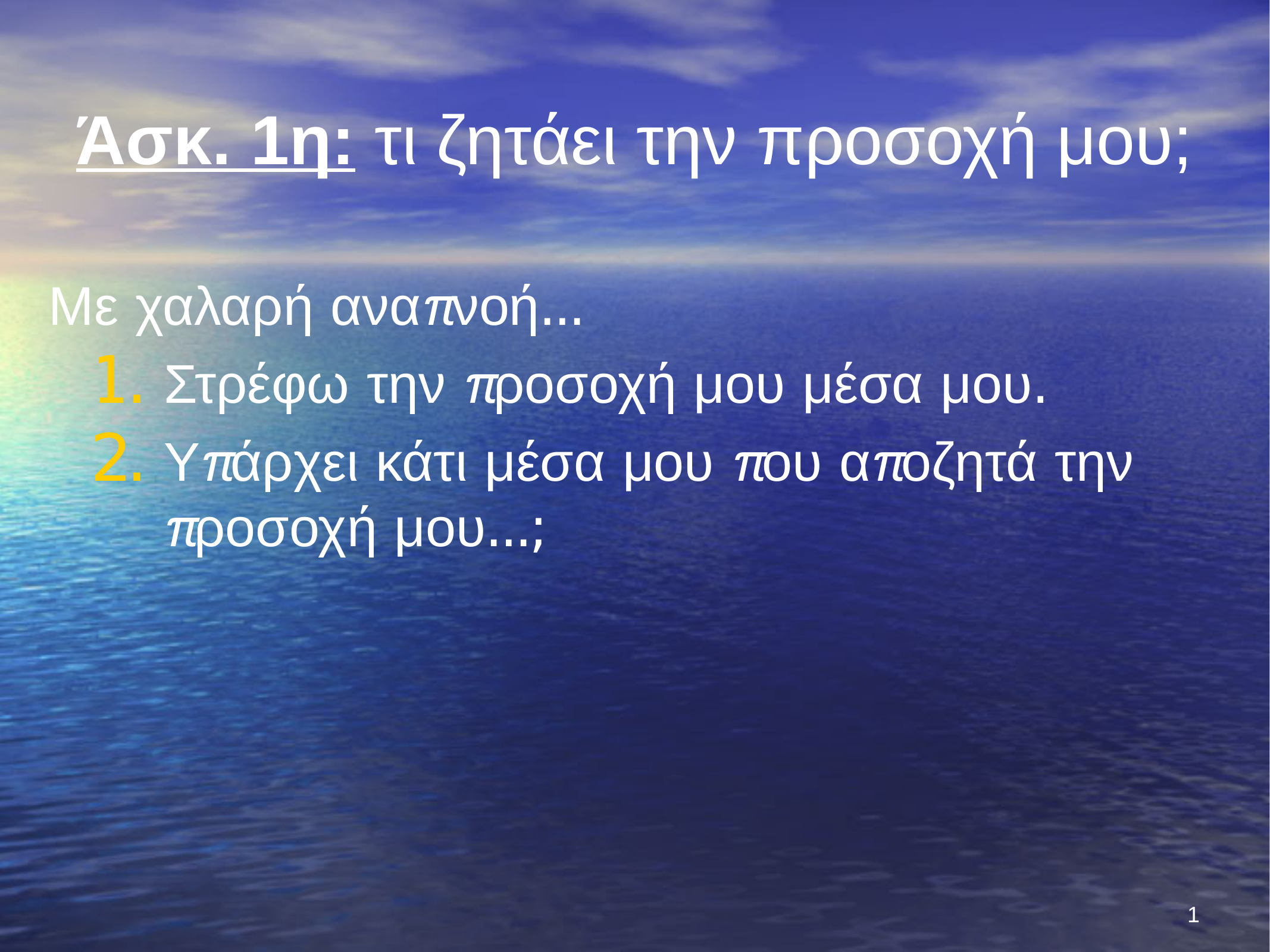

Άσκ. 1η: τι ζητάει την προσοχή μου;
Με χαλαρή αναπνοή…
Στρέφω την προσοχή μου μέσα μου.
Υπάρχει κάτι μέσα μου που αποζητά την προσοχή μου…;
1